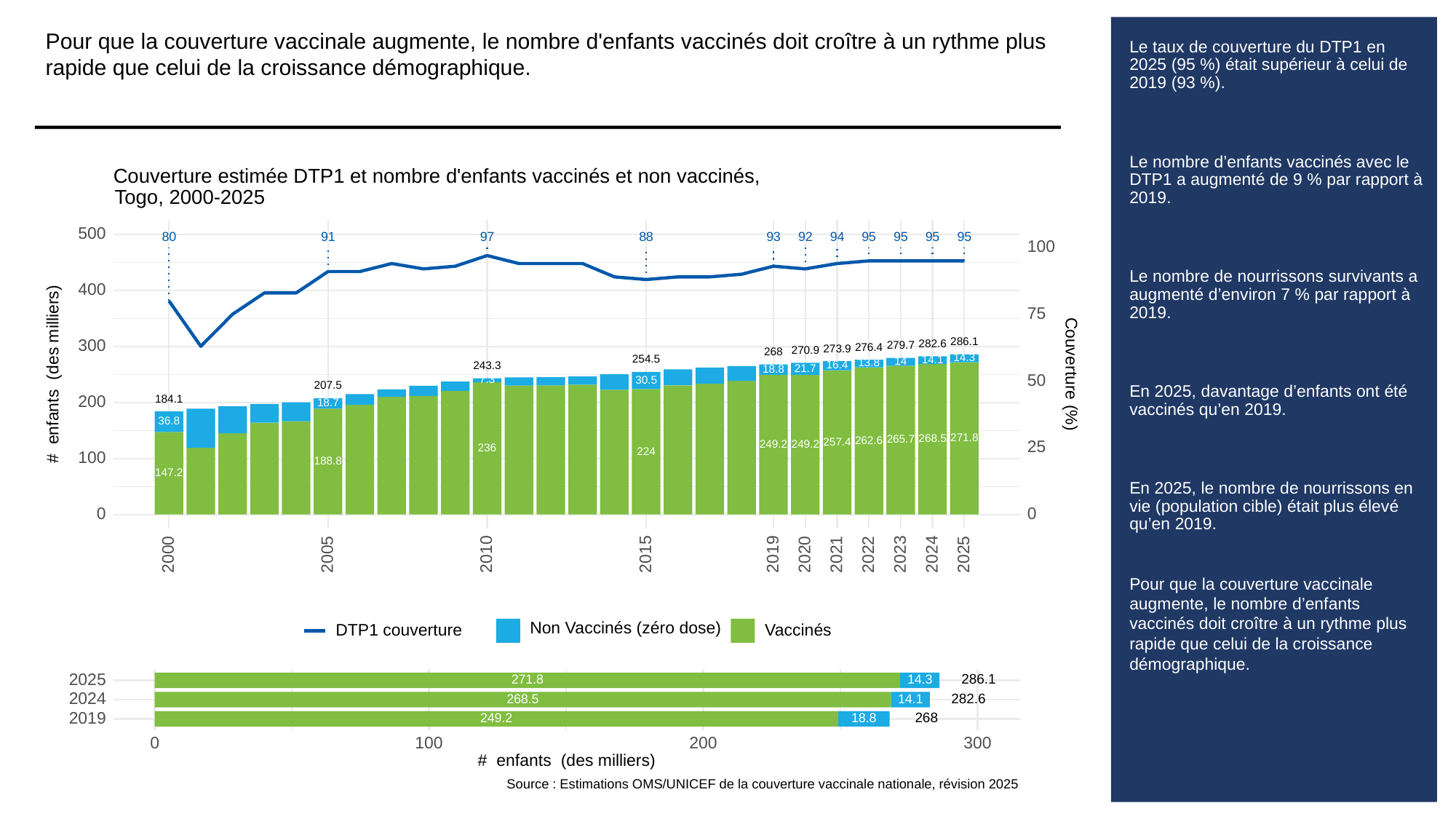

Pour que la couverture vaccinale augmente, le nombre d'enfants vaccinés doit croître à un rythme plus rapide que celui de la croissance démographique.
# Le taux de couverture du DTP1 en 2025 (95 %) était supérieur à celui de 2019 (93 %).

Le nombre d’enfants vaccinés avec le DTP1 a augmenté de 9 % par rapport à 2019.

Le nombre de nourrissons survivants a augmenté d’environ 7 % par rapport à 2019.

En 2025, davantage d’enfants ont été vaccinés qu’en 2019.

En 2025, le nombre de nourrissons en vie (population cible) était plus élevé qu’en 2019.

Pour que la couverture vaccinale augmente, le nombre d’enfants vaccinés doit croître à un rythme plus rapide que celui de la croissance démographique.

Couverture estimée DTP1 et nombre d'enfants vaccinés et non vaccinés,
Togo, 2000-2025

500
93
80
91
97
88
92
94
95
95
95
95

100

400

75

286.1
282.6
300
279.7
276.4
273.9

270.9
268
14.3

254.5
14.1

14

13.8

16.4
243.3

21.7
18.8

#  enfants  (des milliers)
Couverture (%)

50

7.3
30.5

207.5

184.1

200

18.7

36.8

271.8
268.5
265.7
262.6
257.4
249.2
249.2
25
236
224

100
188.8

147.2

0
0

2023
2000
2005
2010
2015
2019
2020
2021
2022
2024
2025

Non Vaccinés (zéro dose)
Vaccinés
DTP1 couverture

2025
286.1
14.3
271.8

2024
282.6
268.5
14.1

2019
268
249.2
18.8

300
0
100
200
#  enfants  (des milliers)
Source : Estimations OMS/UNICEF de la couverture vaccinale nationale, révision 2025